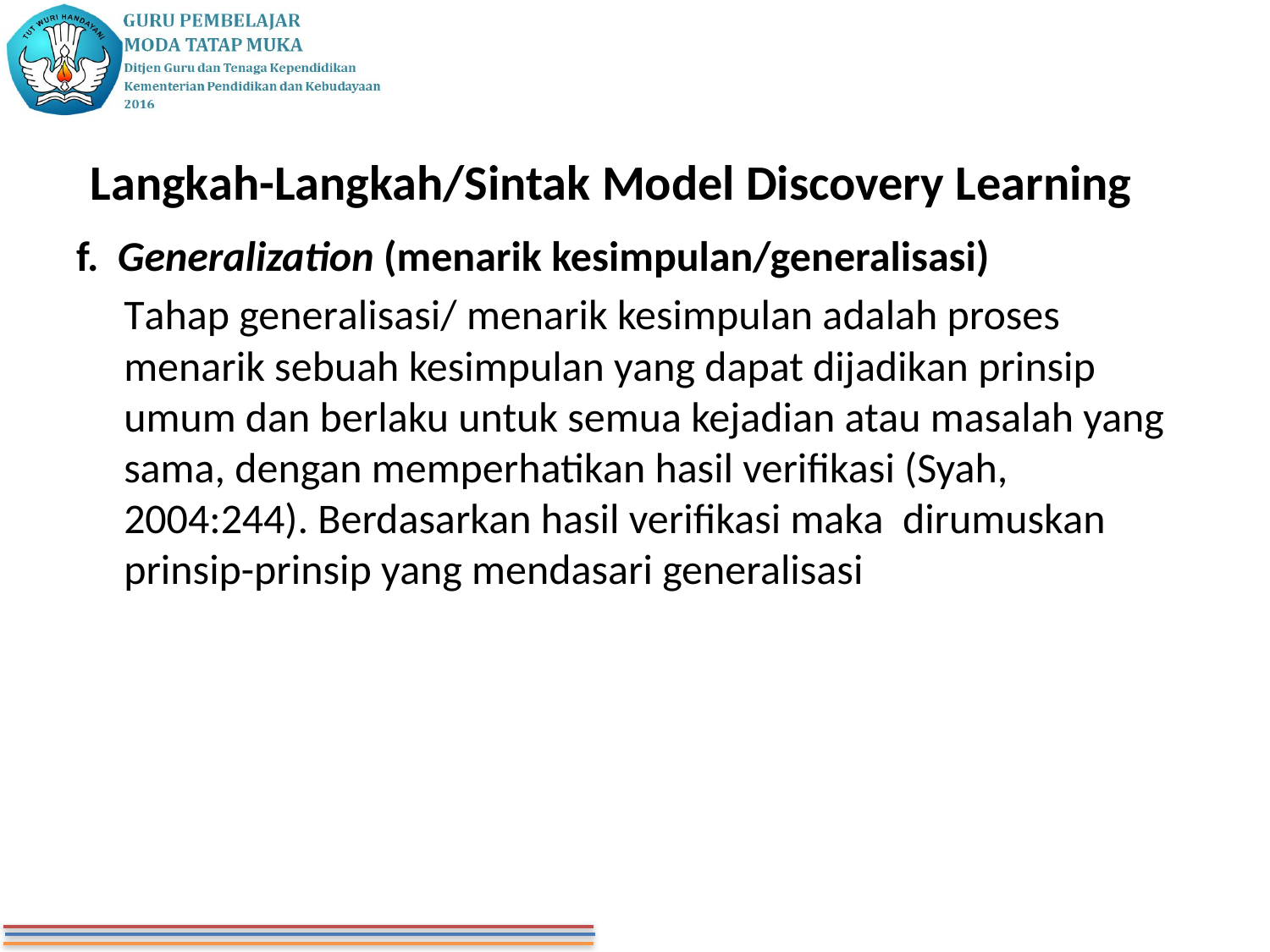

# Langkah-Langkah/Sintak Model Discovery Learning
f.  Generalization (menarik kesimpulan/generalisasi)
     Tahap generalisasi/ menarik kesimpulan adalah proses menarik sebuah kesimpulan yang dapat dijadikan prinsip umum dan berlaku untuk semua kejadian atau masalah yang sama, dengan memperhatikan hasil verifikasi (Syah, 2004:244). Berdasarkan hasil verifikasi maka  dirumuskan prinsip-prinsip yang mendasari generalisasi